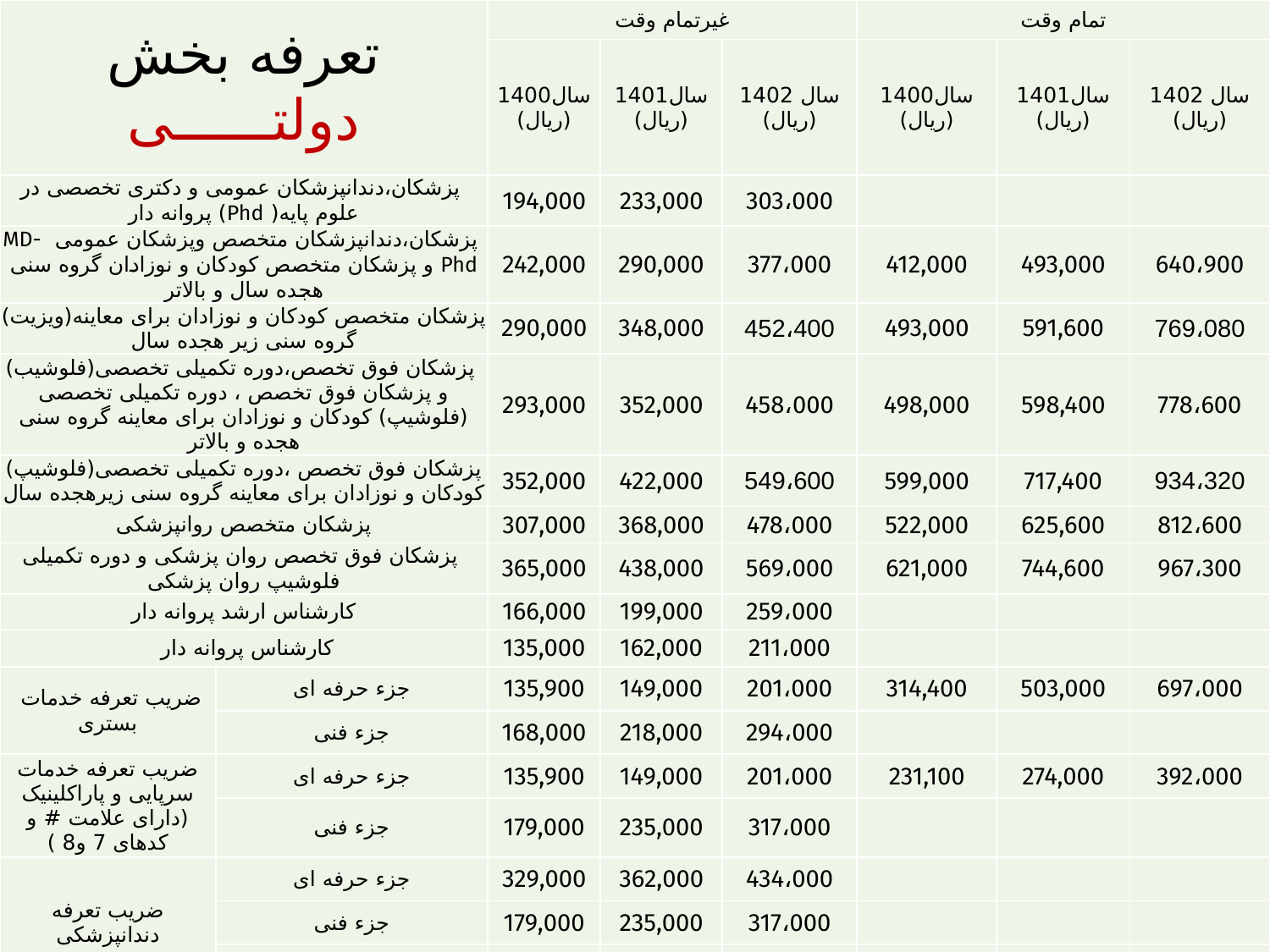

| تعرفه بخش دولتــــــی |  | غیرتمام وقت |  |  | تمام وقت |  |  |
| --- | --- | --- | --- | --- | --- | --- | --- |
|  |  | سال1400 (ریال) | سال1401 (ریال) | سال 1402 (ریال) | سال1400 (ریال) | سال1401 (ریال) | سال 1402 (ریال) |
| پزشکان،دندانپزشکان عمومی و دکتری تخصصی در علوم پایه( Phd) پروانه دار |  | 194,000 | 233,000 | 303،000 |  |  |  |
| پزشکان،دندانپزشکان متخصص وپزشکان عمومی MD-Phd و پزشکان متخصص کودکان و نوزادان گروه سنی هجده سال و بالاتر |  | 242,000 | 290,000 | 377،000 | 412,000 | 493,000 | 640،900 |
| پزشکان متخصص کودکان و نوزادان برای معاینه(ویزیت) گروه سنی زیر هجده سال |  | 290,000 | 348,000 | 452،400 | 493,000 | 591,600 | 769،080 |
| پزشکان فوق تخصص،دوره تکمیلی تخصصی(فلوشیب) و پزشکان فوق تخصص ، دوره تکمیلی تخصصی (فلوشیپ) کودکان و نوزادان برای معاینه گروه سنی هجده و بالاتر |  | 293,000 | 352,000 | 458،000 | 498,000 | 598,400 | 778،600 |
| پزشکان فوق تخصص ،دوره تکمیلی تخصصی(فلوشیپ) کودکان و نوزادان برای معاینه گروه سنی زیرهجده سال |  | 352,000 | 422,000 | 549،600 | 599,000 | 717,400 | 934،320 |
| پزشکان متخصص روانپزشکی |  | 307,000 | 368,000 | 478،000 | 522,000 | 625,600 | 812،600 |
| پزشکان فوق تخصص روان پزشکی و دوره تکمیلی فلوشیپ روان پزشکی |  | 365,000 | 438,000 | 569،000 | 621,000 | 744,600 | 967،300 |
| کارشناس ارشد پروانه دار |  | 166,000 | 199,000 | 259،000 |  |  |  |
| کارشناس پروانه دار |  | 135,000 | 162,000 | 211،000 |  |  |  |
| ضریب تعرفه خدمات بستری | جزء حرفه ای | 135,900 | 149,000 | 201،000 | 314,400 | 503,000 | 697،000 |
|  | جزء فنی | 168,000 | 218,000 | 294،000 |  |  |  |
| ضریب تعرفه خدمات سرپایی و پاراکلینیک (دارای علامت # و کدهای 7 و8 ) | جزء حرفه ای | 135,900 | 149,000 | 201،000 | 231,100 | 274,000 | 392،000 |
|  | جزء فنی | 179,000 | 235,000 | 317،000 |  |  |  |
| ضریب تعرفه دندانپزشکی | جزء حرفه ای | 329,000 | 362,000 | 434،000 |  |  |  |
|  | جزء فنی | 179,000 | 235,000 | 317،000 |  |  |  |
|  | جزء مواد و لوازم مصرفی | 181,000 | 272,000 | 326،000 |  |  |  |
| هزینه اقامت(هتلینگ) برای سه تختی و بیشتر (درجه یک) |  | 2,620,000 | 3,406,000 | 9،196،000 |  |  |  |
| هزینه اقامت(هتلینگ) برای سه تختی و بیشتر (درجه دو) |  | 2,096,000 | 2,725,000 | 7،358،000 |  |  |  |
بخش دولتــی  سال 1400 نسبت به سال 1401